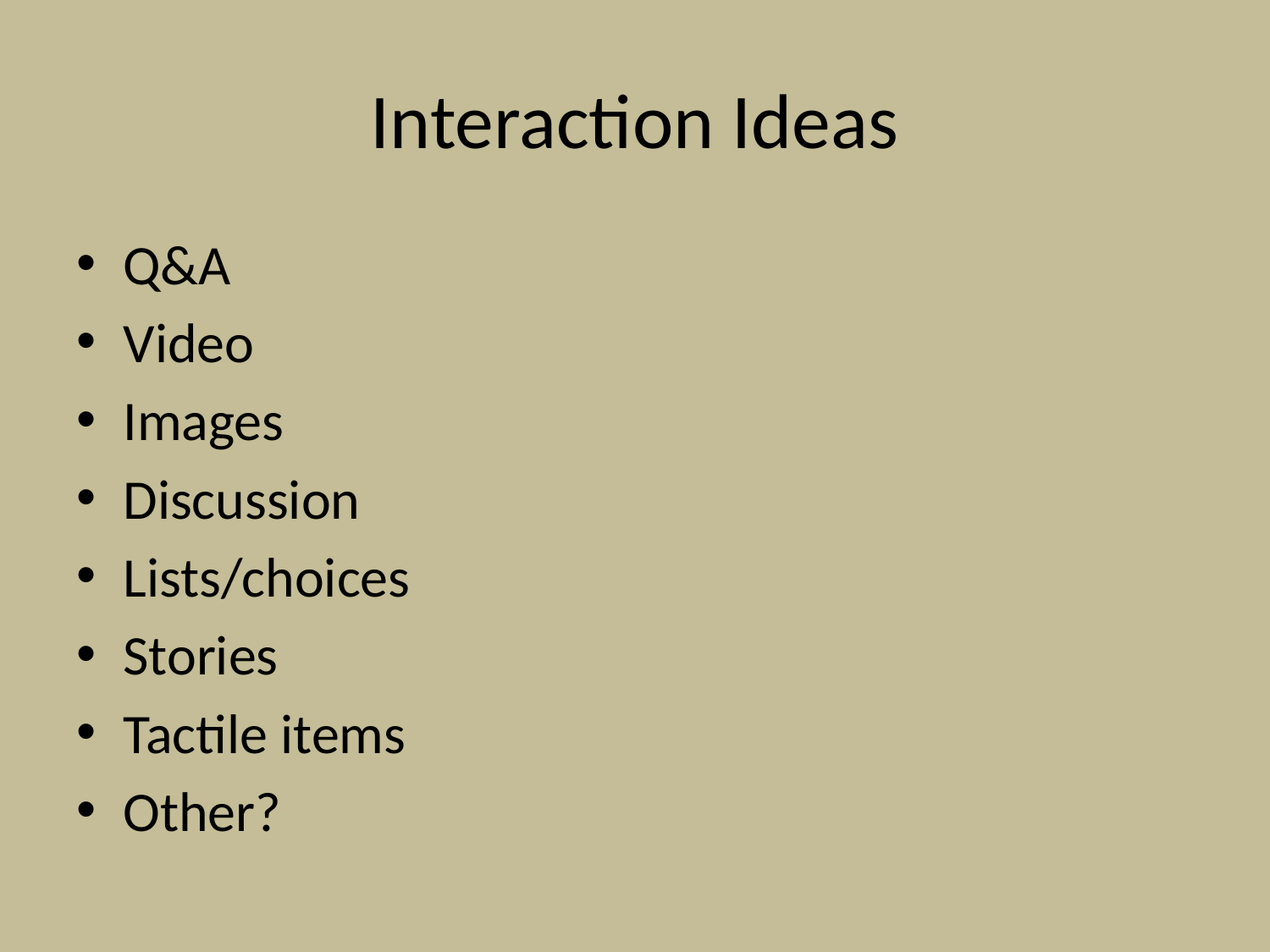

# Interaction Ideas
Q&A
Video
Images
Discussion
Lists/choices
Stories
Tactile items
Other?